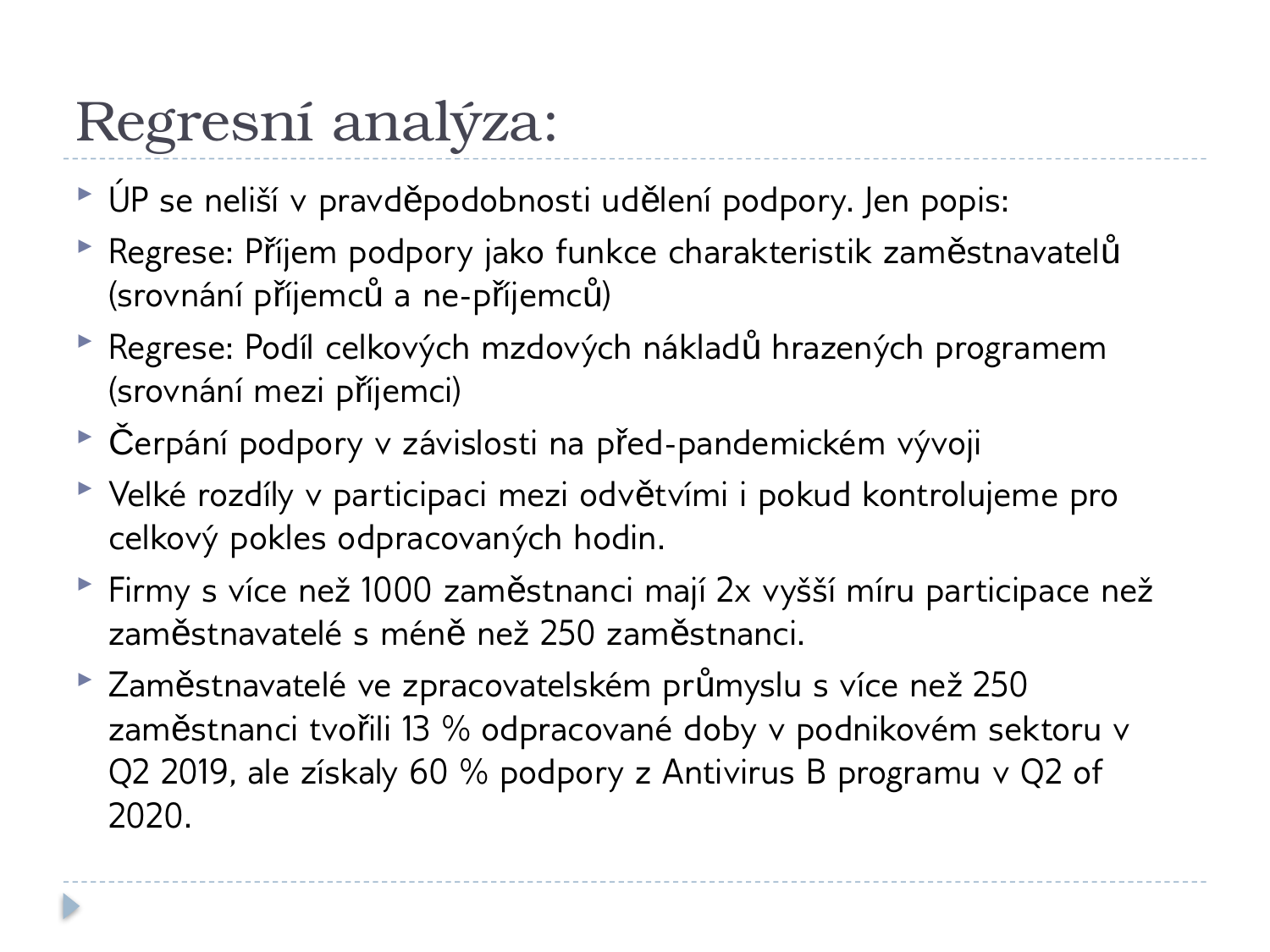

# Regresní analýza:
ÚP se neliší v pravděpodobnosti udělení podpory. Jen popis:
Regrese: Příjem podpory jako funkce charakteristik zaměstnavatelů (srovnání příjemců a ne-příjemců)
Regrese: Podíl celkových mzdových nákladů hrazených programem (srovnání mezi příjemci)
Čerpání podpory v závislosti na před-pandemickém vývoji
Velké rozdíly v participaci mezi odvětvími i pokud kontrolujeme pro celkový pokles odpracovaných hodin.
Firmy s více než 1000 zaměstnanci mají 2x vyšší míru participace než zaměstnavatelé s méně než 250 zaměstnanci.
Zaměstnavatelé ve zpracovatelském průmyslu s více než 250 zaměstnanci tvořili 13 % odpracované doby v podnikovém sektoru v Q2 2019, ale získaly 60 % podpory z Antivirus B programu v Q2 of 2020.